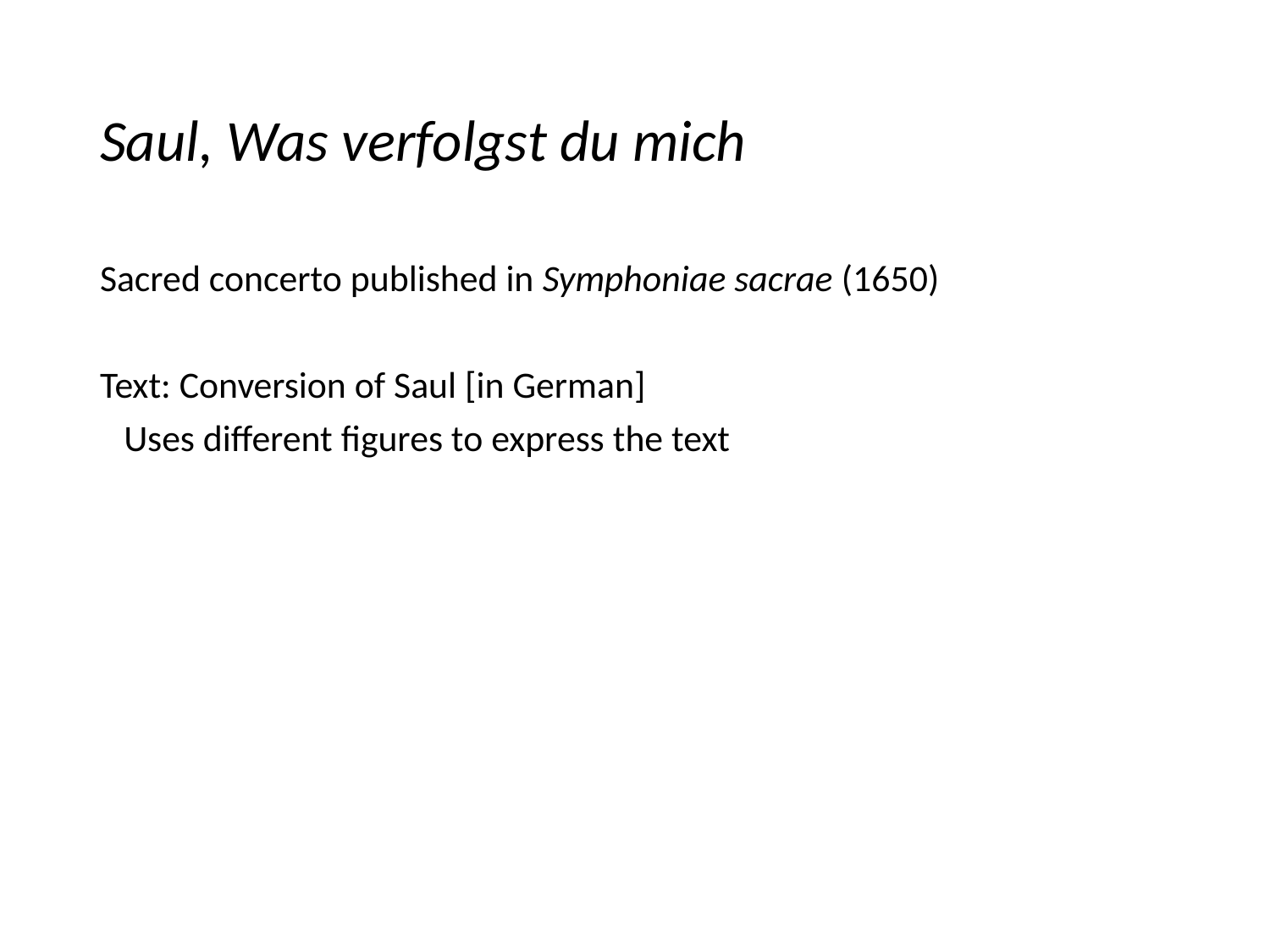

# Saul, Was verfolgst du mich
Sacred concerto published in Symphoniae sacrae (1650)

Text: Conversion of Saul [in German]
	Uses different figures to express the text